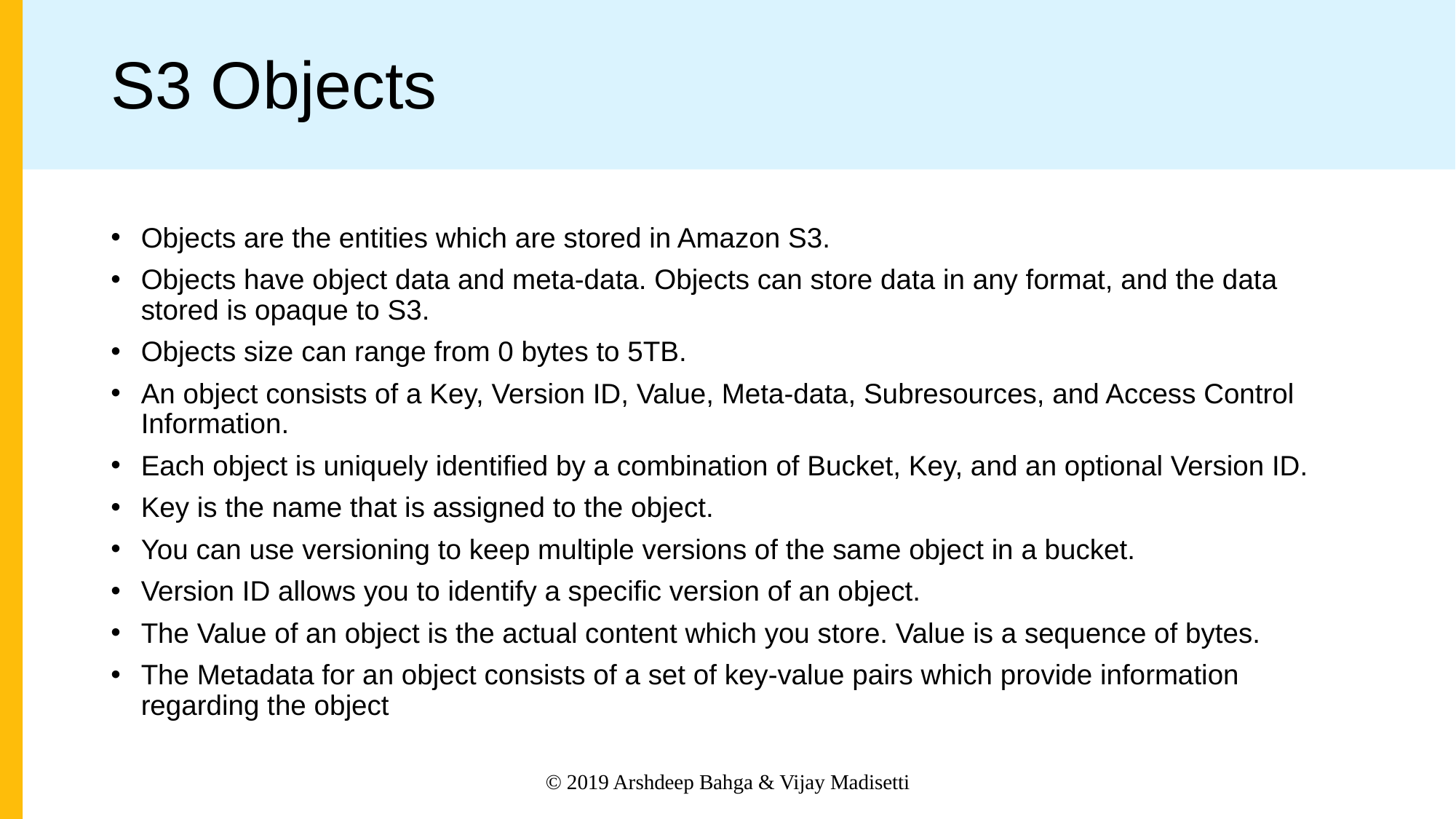

# S3 Objects
Objects are the entities which are stored in Amazon S3.
Objects have object data and meta-data. Objects can store data in any format, and the data stored is opaque to S3.
Objects size can range from 0 bytes to 5TB.
An object consists of a Key, Version ID, Value, Meta-data, Subresources, and Access Control Information.
Each object is uniquely identified by a combination of Bucket, Key, and an optional Version ID.
Key is the name that is assigned to the object.
You can use versioning to keep multiple versions of the same object in a bucket.
Version ID allows you to identify a specific version of an object.
The Value of an object is the actual content which you store. Value is a sequence of bytes.
The Metadata for an object consists of a set of key-value pairs which provide information regarding the object
© 2019 Arshdeep Bahga & Vijay Madisetti